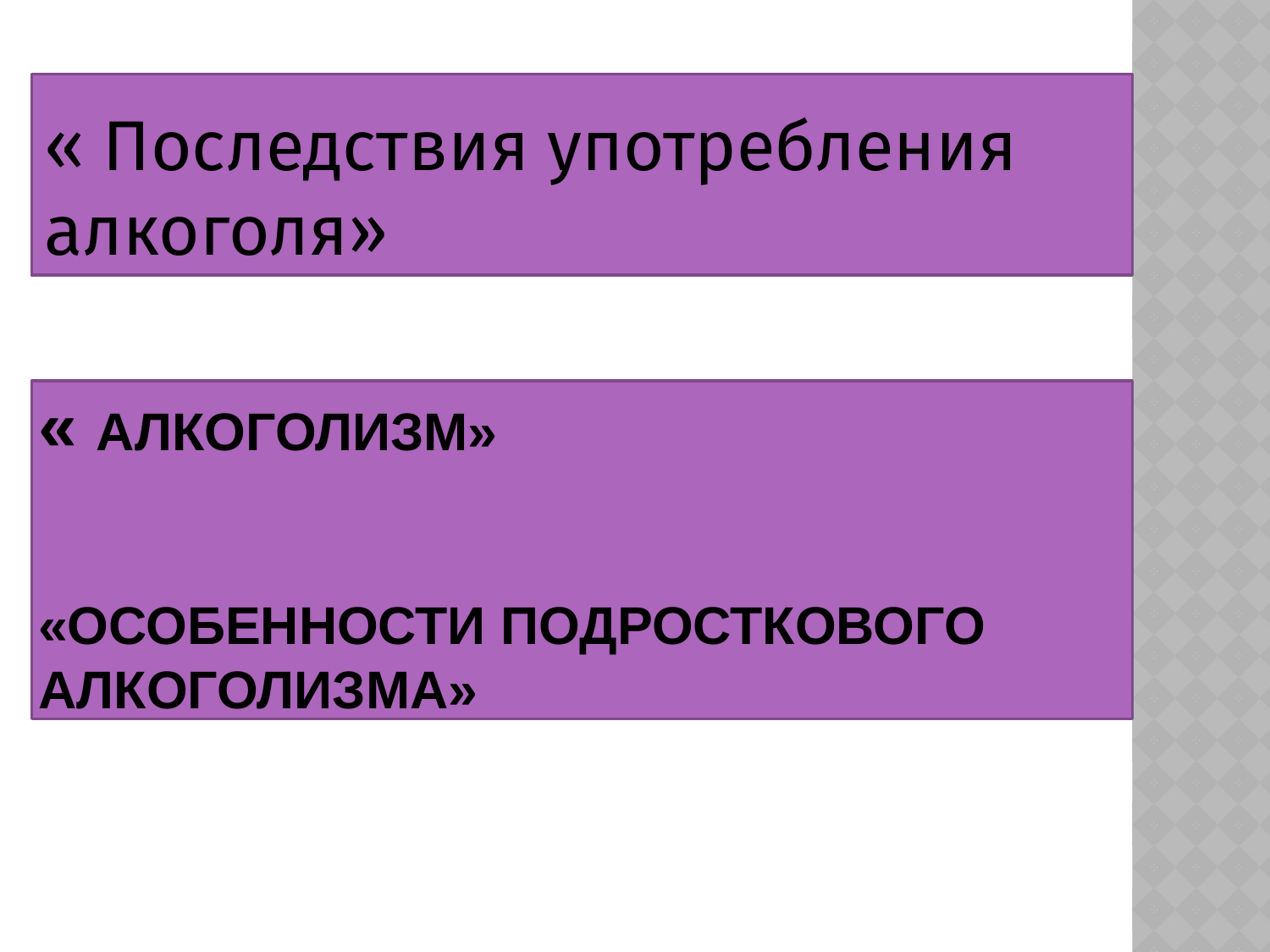

« Последствия употребления алкоголя»
# « Алкоголизм» «Особенности подросткового алкоголизма»